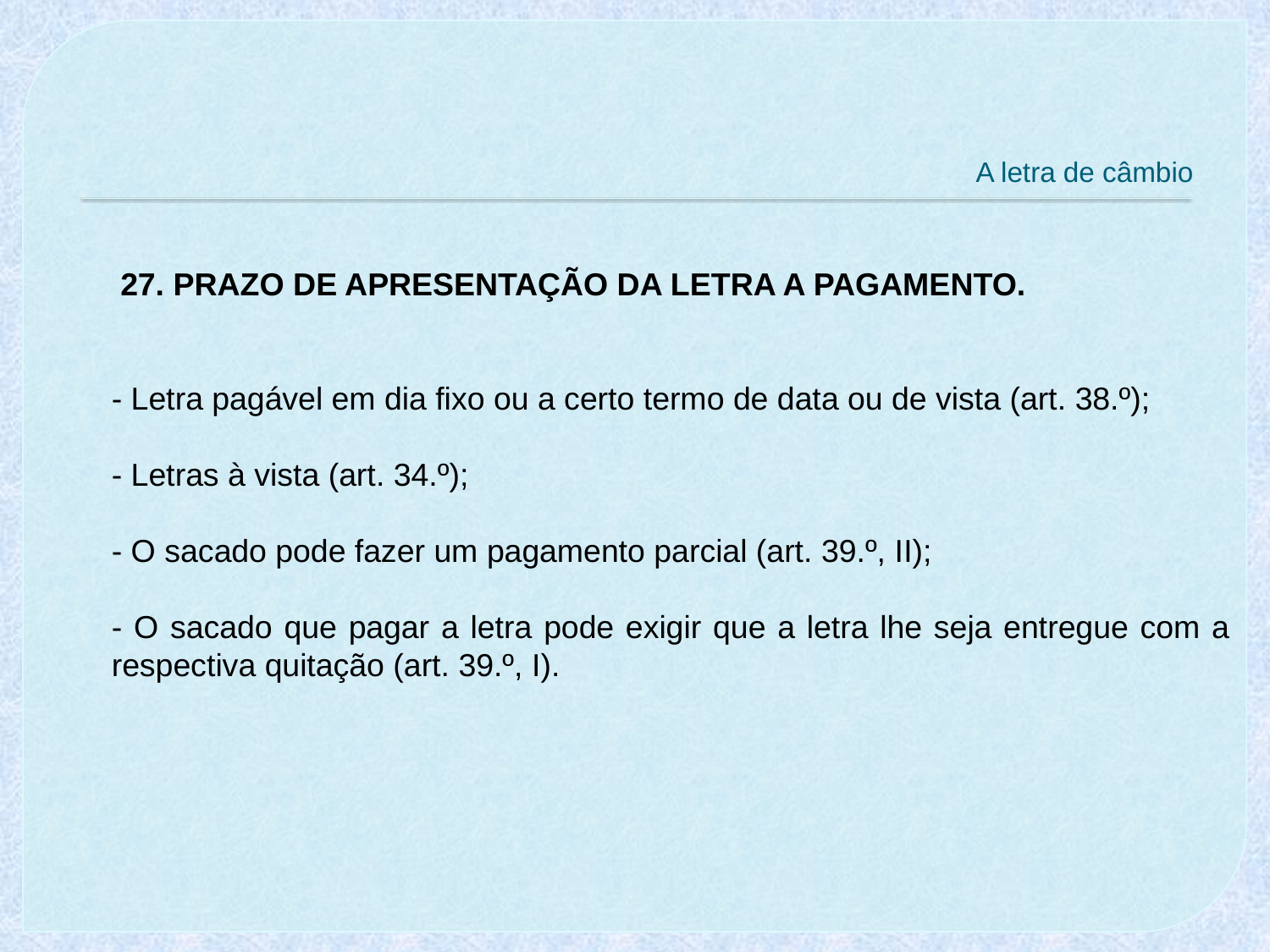

# A letra de câmbio

 27. PRAZO DE APRESENTAÇÃO DA LETRA A PAGAMENTO.

- Letra pagável em dia fixo ou a certo termo de data ou de vista (art. 38.º);

- Letras à vista (art. 34.º);

- O sacado pode fazer um pagamento parcial (art. 39.º, II);

- O sacado que pagar a letra pode exigir que a letra lhe seja entregue com a respectiva quitação (art. 39.º, I).